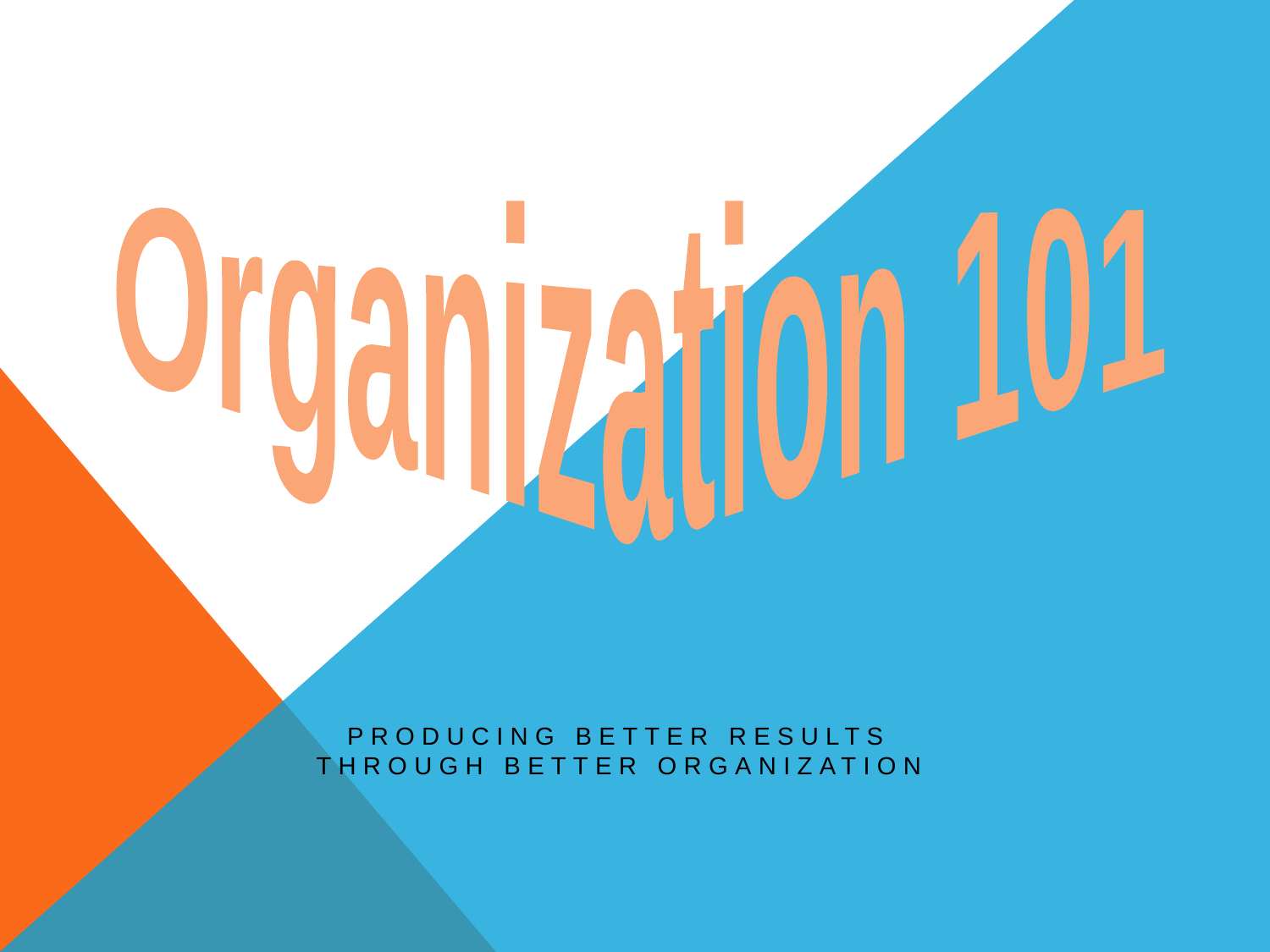

Organization 101
Producing better results through better organization